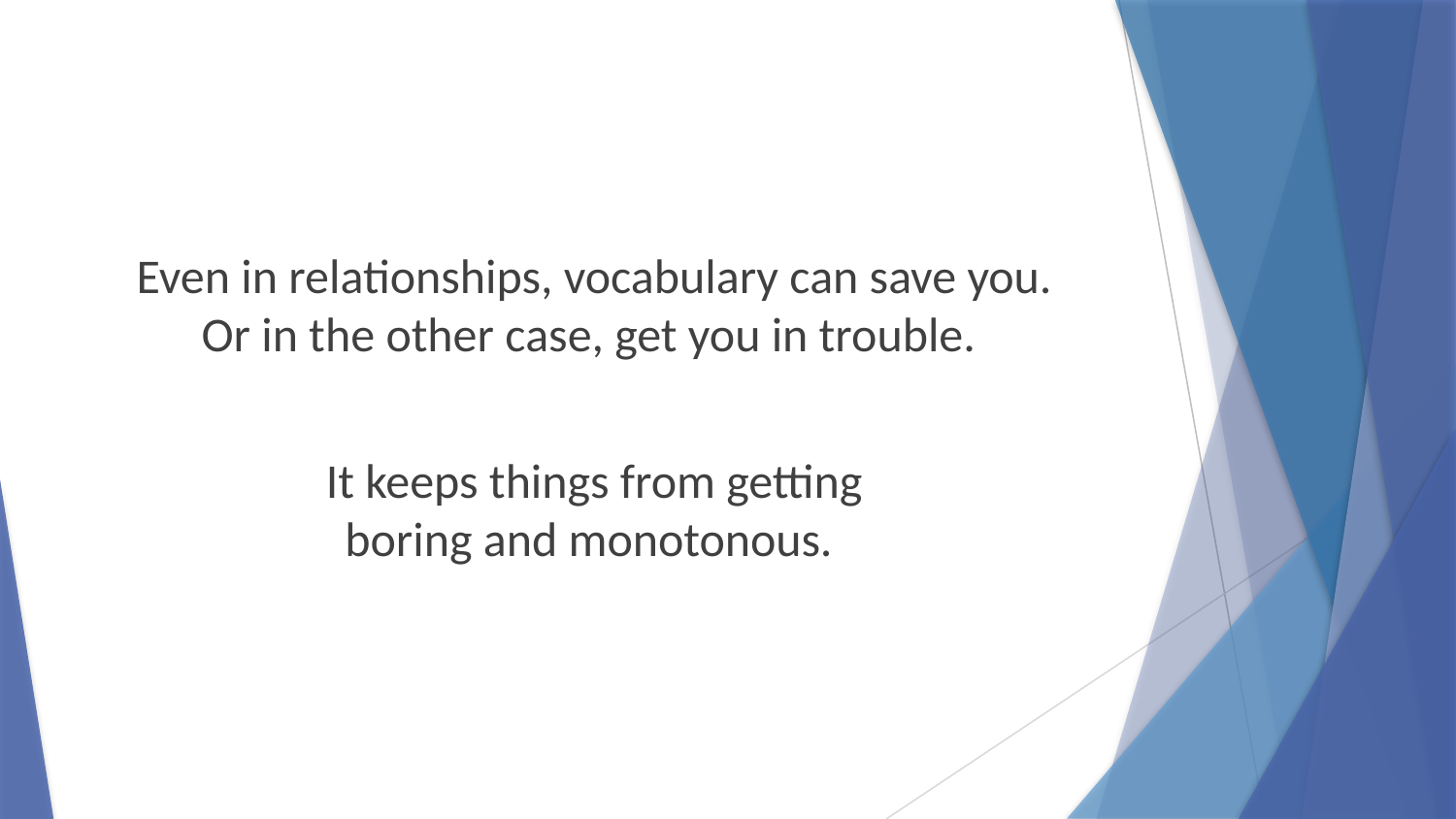

Even in relationships, vocabulary can save you.
Or in the other case, get you in trouble.

It keeps things from getting
boring and monotonous.